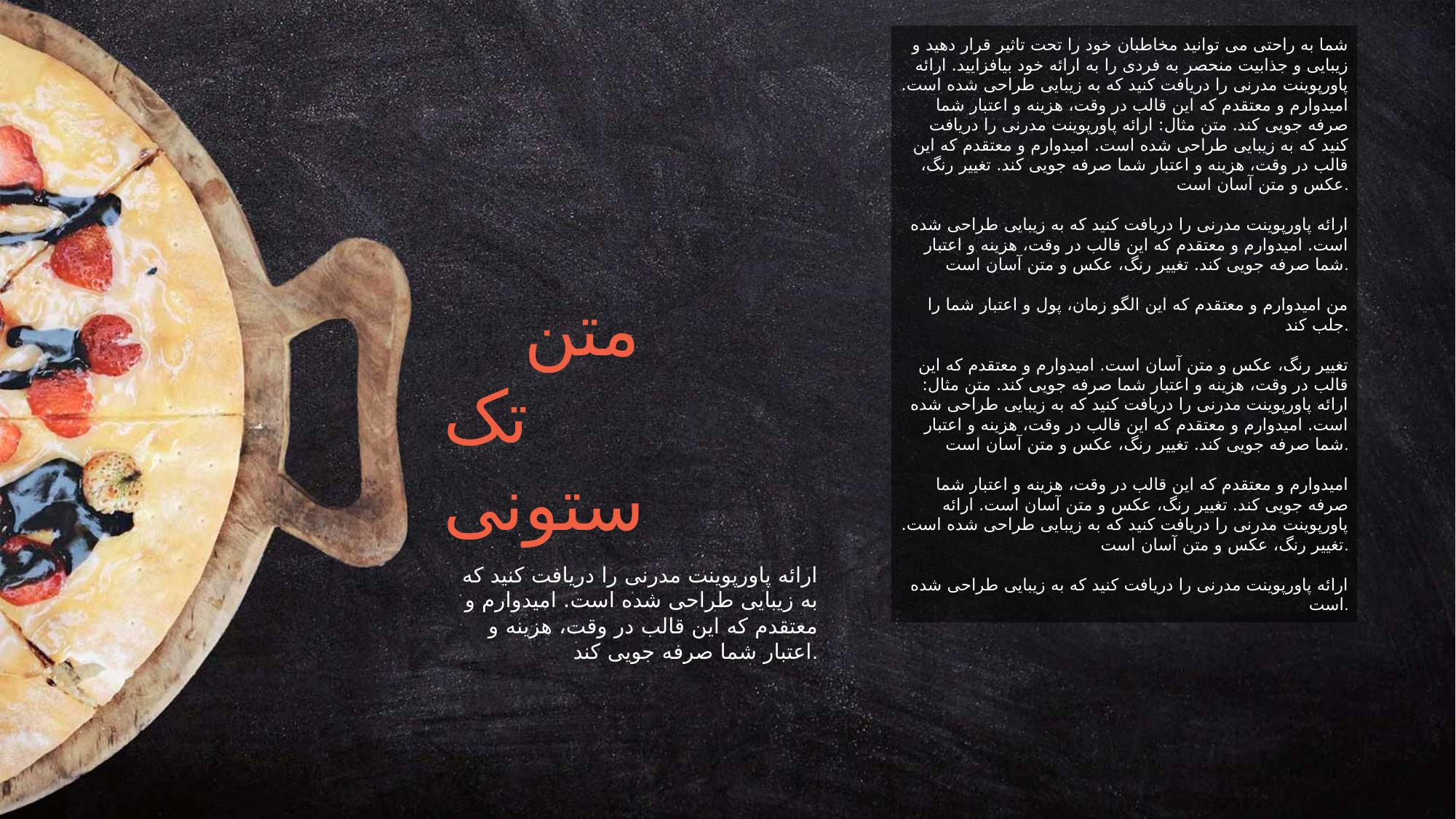

شما به راحتی می توانید مخاطبان خود را تحت تاثیر قرار دهید و زیبایی و جذابیت منحصر به فردی را به ارائه خود بیافزایید. ارائه پاورپوینت مدرنی را دریافت کنید که به زیبایی طراحی شده است. امیدوارم و معتقدم که این قالب در وقت، هزینه و اعتبار شما صرفه جویی کند. متن مثال: ارائه پاورپوینت مدرنی را دریافت کنید که به زیبایی طراحی شده است. امیدوارم و معتقدم که این قالب در وقت، هزینه و اعتبار شما صرفه جویی کند. تغییر رنگ، عکس و متن آسان است.

ارائه پاورپوینت مدرنی را دریافت کنید که به زیبایی طراحی شده است. امیدوارم و معتقدم که این قالب در وقت، هزینه و اعتبار شما صرفه جویی کند. تغییر رنگ، عکس و متن آسان است.

من امیدوارم و معتقدم که این الگو زمان، پول و اعتبار شما را جلب کند.

تغییر رنگ، عکس و متن آسان است. امیدوارم و معتقدم که این قالب در وقت، هزینه و اعتبار شما صرفه جویی کند. متن مثال: ارائه پاورپوینت مدرنی را دریافت کنید که به زیبایی طراحی شده است. امیدوارم و معتقدم که این قالب در وقت، هزینه و اعتبار شما صرفه جویی کند. تغییر رنگ، عکس و متن آسان است.

امیدوارم و معتقدم که این قالب در وقت، هزینه و اعتبار شما صرفه جویی کند. تغییر رنگ، عکس و متن آسان است. ارائه پاورپوینت مدرنی را دریافت کنید که به زیبایی طراحی شده است. تغییر رنگ، عکس و متن آسان است.

ارائه پاورپوینت مدرنی را دریافت کنید که به زیبایی طراحی شده است.
متن
تک ستونی
ارائه پاورپوینت مدرنی را دریافت کنید که به زیبایی طراحی شده است. امیدوارم و معتقدم که این قالب در وقت، هزینه و اعتبار شما صرفه جویی کند.